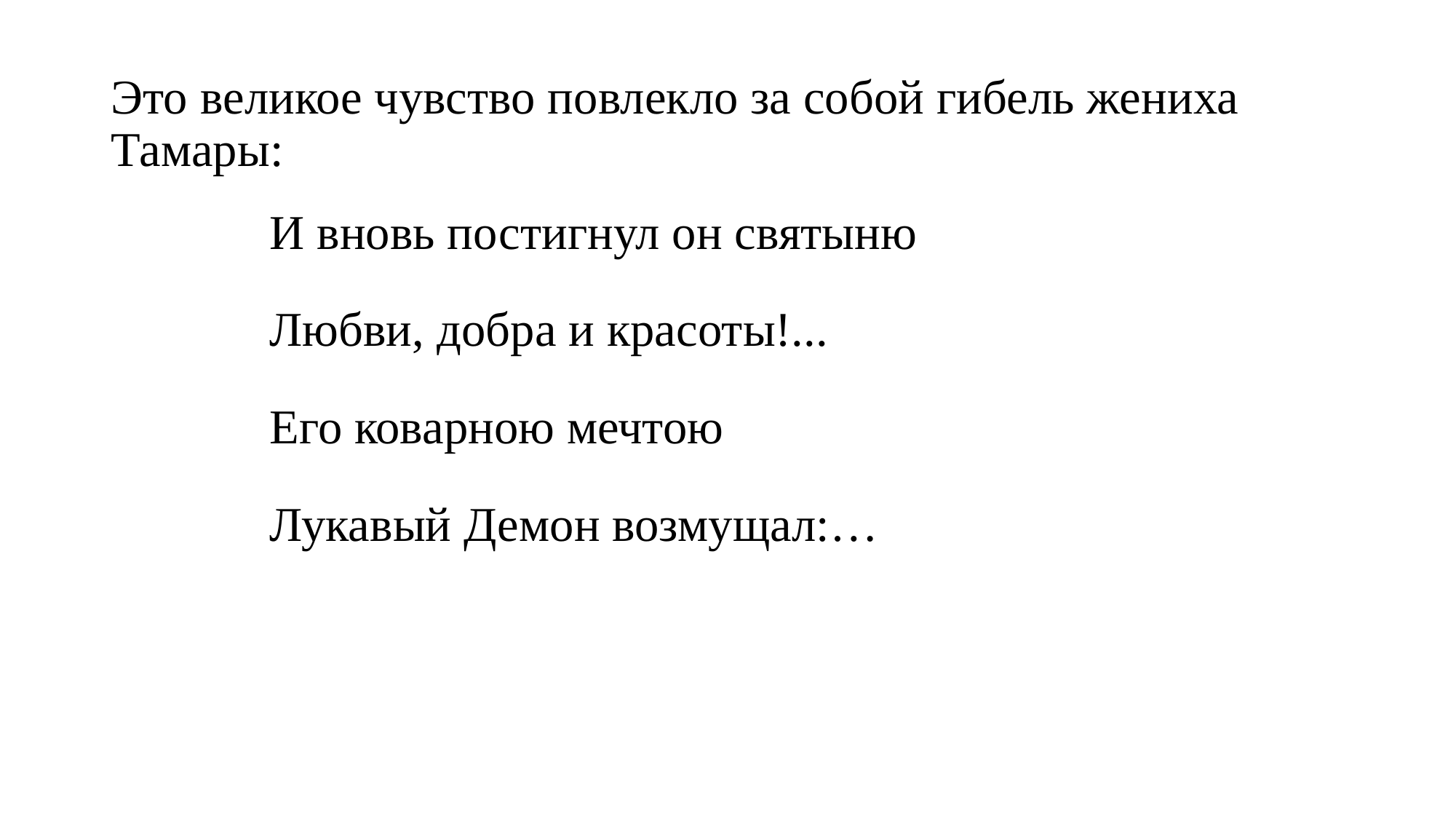

#
Это великое чувство повлекло за собой гибель жениха Тамары:
             И вновь постигнул он святыню
             Любви, добра и красоты!...
             Его коварною мечтою
             Лукавый Демон возмущал:…